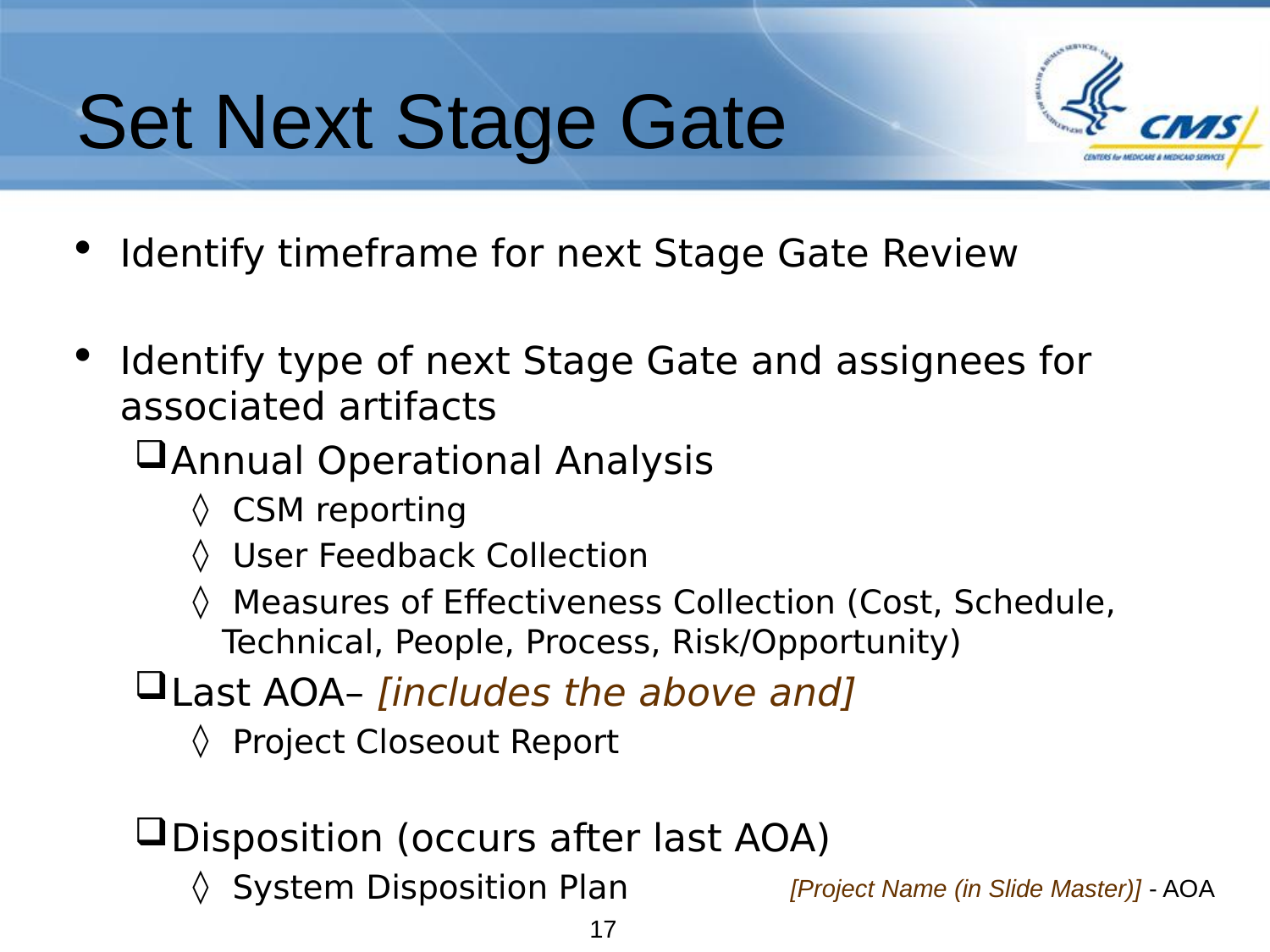

# Set Next Stage Gate
Identify timeframe for next Stage Gate Review

Identify type of next Stage Gate and assignees for associated artifacts
Annual Operational Analysis
 CSM reporting
 User Feedback Collection
 Measures of Effectiveness Collection (Cost, Schedule, Technical, People, Process, Risk/Opportunity)
Last AOA– [includes the above and]
 Project Closeout Report

Disposition (occurs after last AOA)
 System Disposition Plan
[Project Name (in Slide Master)] - AOA
17